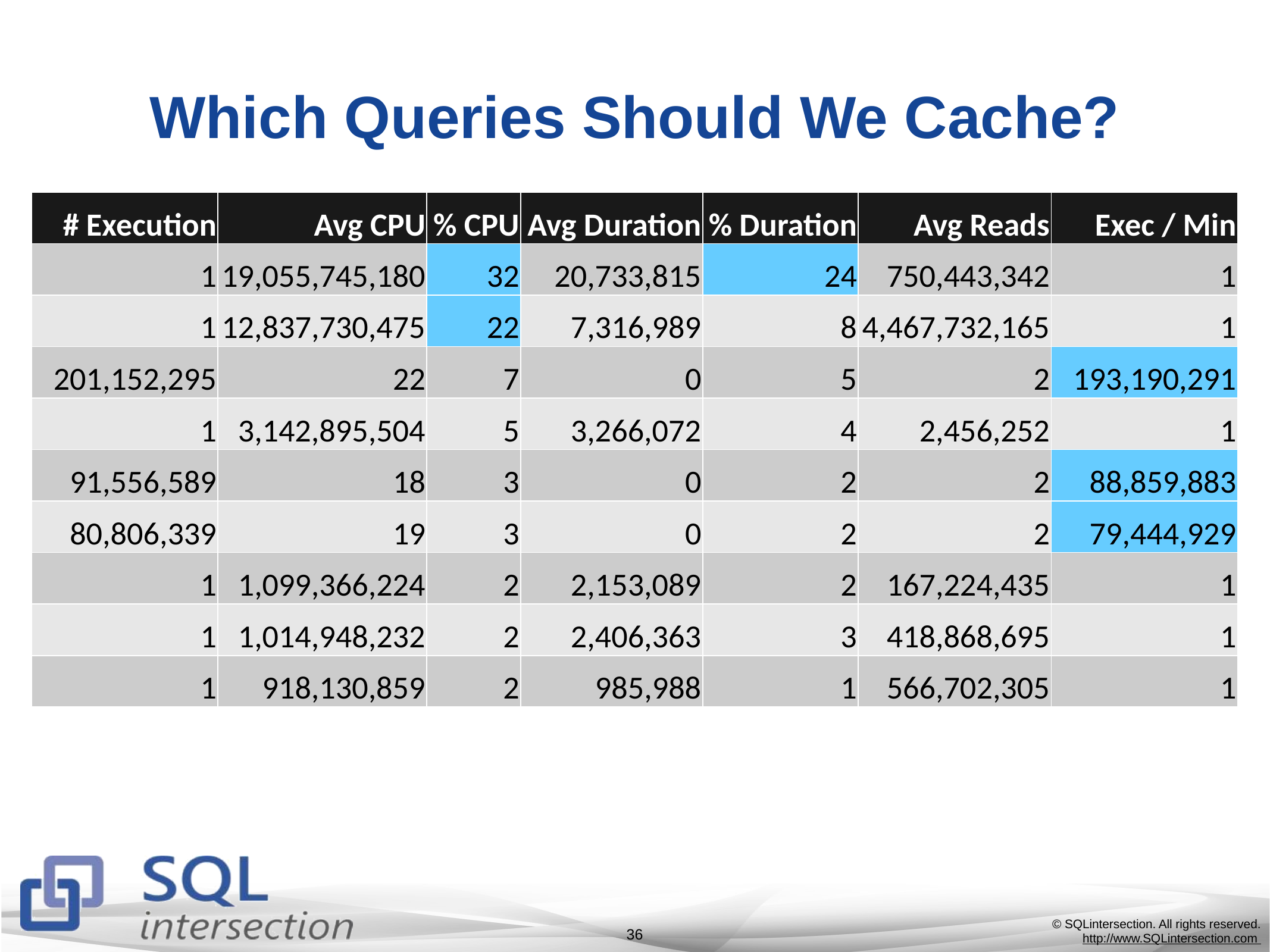

# Which Queries Should We Cache?
| # Execution | Avg CPU | % CPU | Avg Duration | % Duration | Avg Reads | Exec / Min |
| --- | --- | --- | --- | --- | --- | --- |
| 1 | 19,055,745,180 | 32 | 20,733,815 | 24 | 750,443,342 | 1 |
| 1 | 12,837,730,475 | 22 | 7,316,989 | 8 | 4,467,732,165 | 1 |
| 201,152,295 | 22 | 7 | 0 | 5 | 2 | 193,190,291 |
| 1 | 3,142,895,504 | 5 | 3,266,072 | 4 | 2,456,252 | 1 |
| 91,556,589 | 18 | 3 | 0 | 2 | 2 | 88,859,883 |
| 80,806,339 | 19 | 3 | 0 | 2 | 2 | 79,444,929 |
| 1 | 1,099,366,224 | 2 | 2,153,089 | 2 | 167,224,435 | 1 |
| 1 | 1,014,948,232 | 2 | 2,406,363 | 3 | 418,868,695 | 1 |
| 1 | 918,130,859 | 2 | 985,988 | 1 | 566,702,305 | 1 |